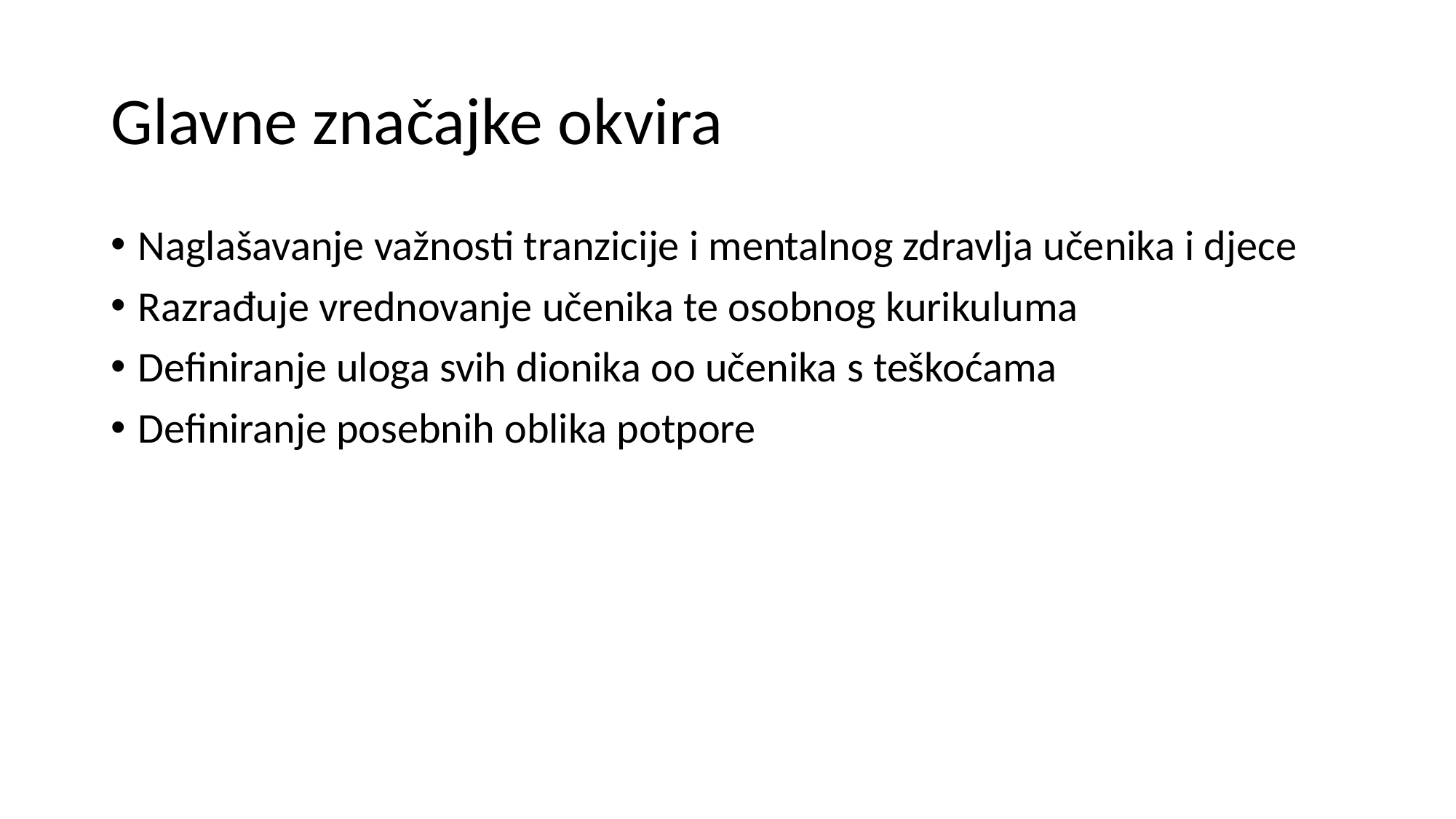

# Glavne značajke okvira
Naglašavanje važnosti tranzicije i mentalnog zdravlja učenika i djece
Razrađuje vrednovanje učenika te osobnog kurikuluma
Definiranje uloga svih dionika oo učenika s teškoćama
Definiranje posebnih oblika potpore